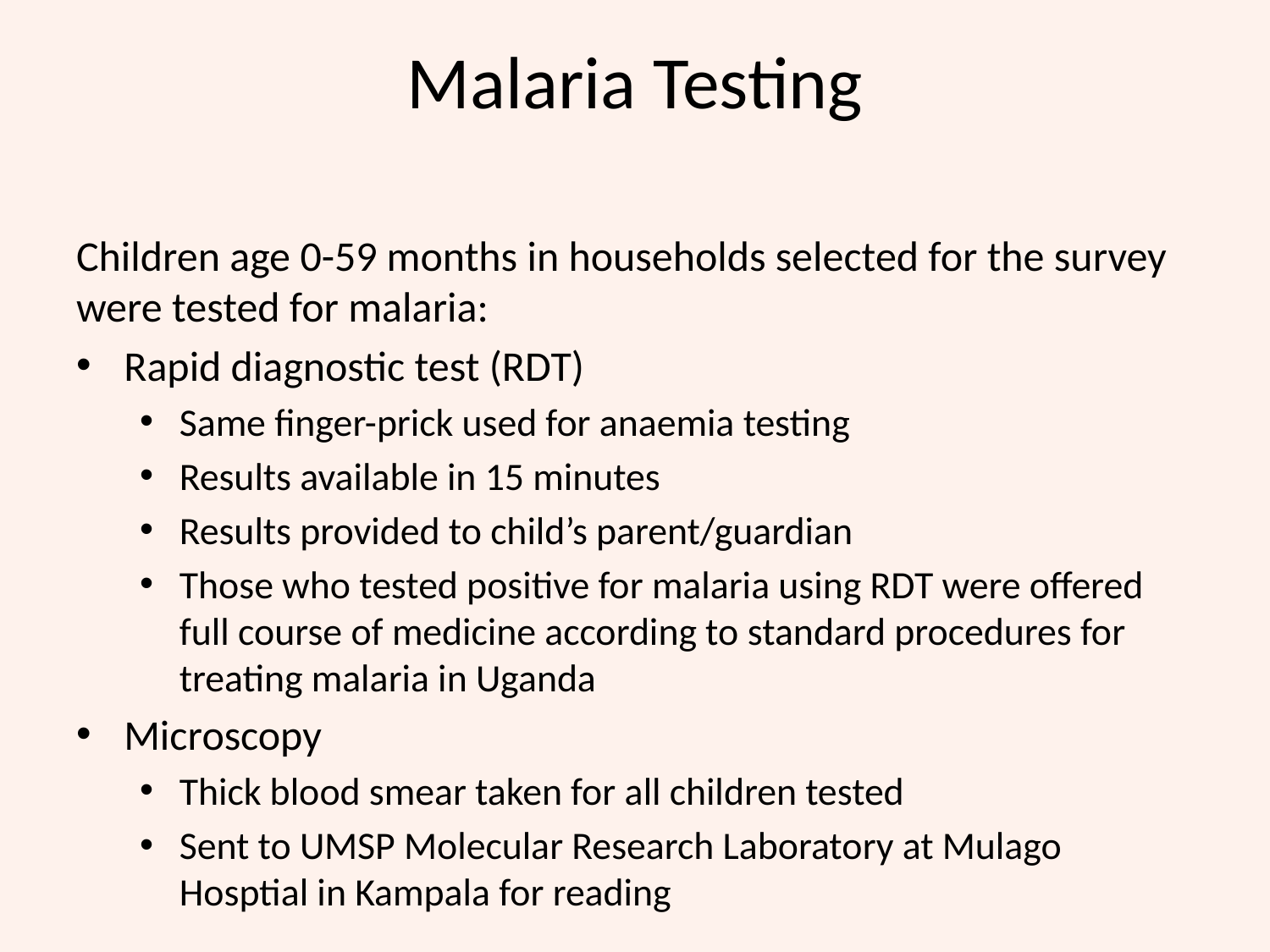

Malaria Testing
Children age 0-59 months in households selected for the survey were tested for malaria:
Rapid diagnostic test (RDT)
Same finger-prick used for anaemia testing
Results available in 15 minutes
Results provided to child’s parent/guardian
Those who tested positive for malaria using RDT were offered full course of medicine according to standard procedures for treating malaria in Uganda
Microscopy
Thick blood smear taken for all children tested
Sent to UMSP Molecular Research Laboratory at Mulago Hosptial in Kampala for reading